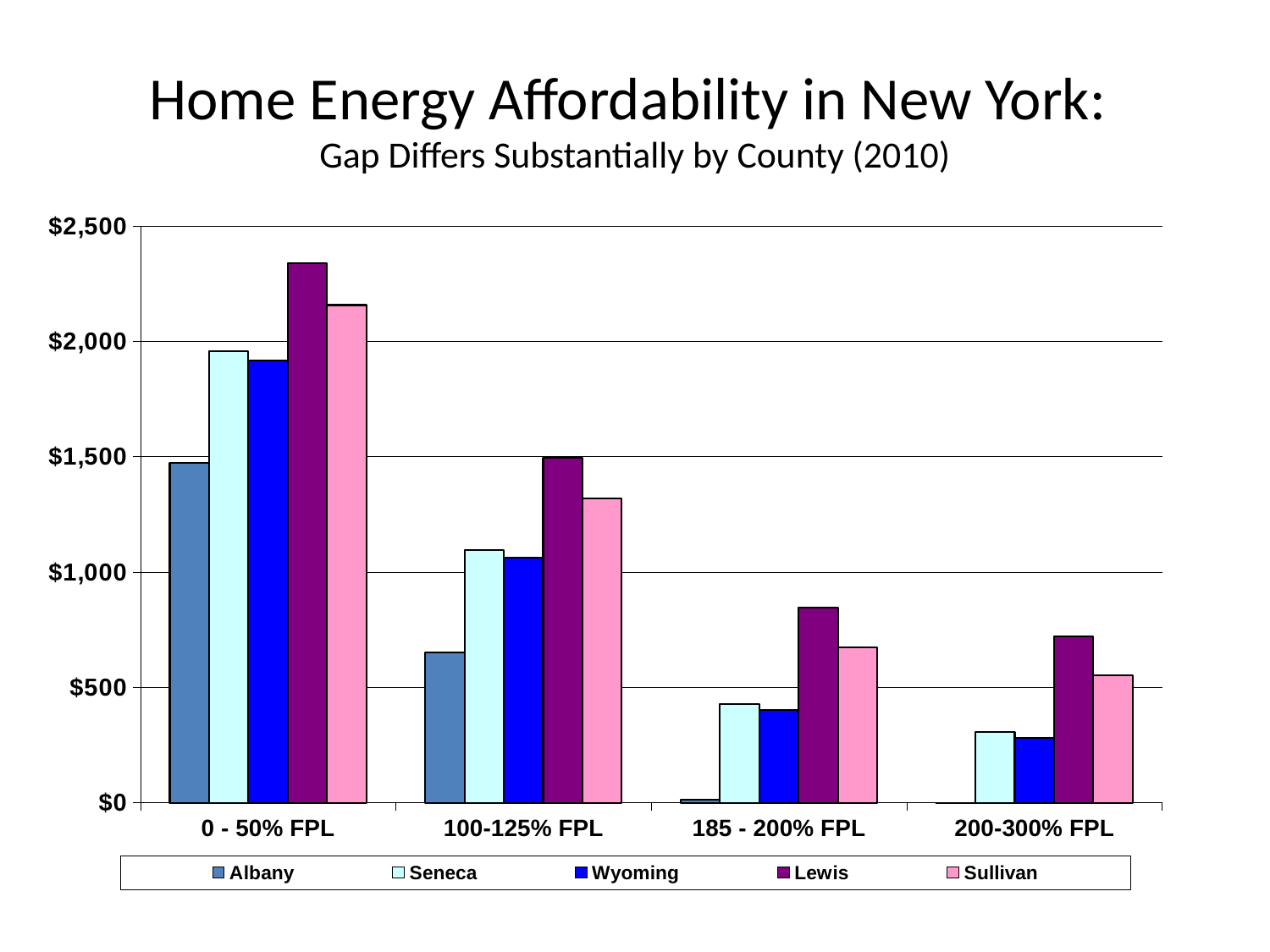

# Home Energy Affordability in New York: Gap Differs Substantially by County (2010)

### Chart

| Category | Albany | Seneca | Wyoming | Lewis | Sullivan |
|---|---|---|---|---|---|
| 0 - 50% FPL | 1473.0 | 1957.0 | 1916.0 | 2337.0 | 2157.0 |
| 100-125% FPL | 650.0 | 1095.0 | 1062.0 | 1494.0 | 1319.0 |
| 185 - 200% FPL | 14.0 | 429.0 | 402.0 | 845.0 | 674.0 |
| 200-300% FPL | 0.0 | 306.0 | 280.0 | 722.0 | 554.0 |